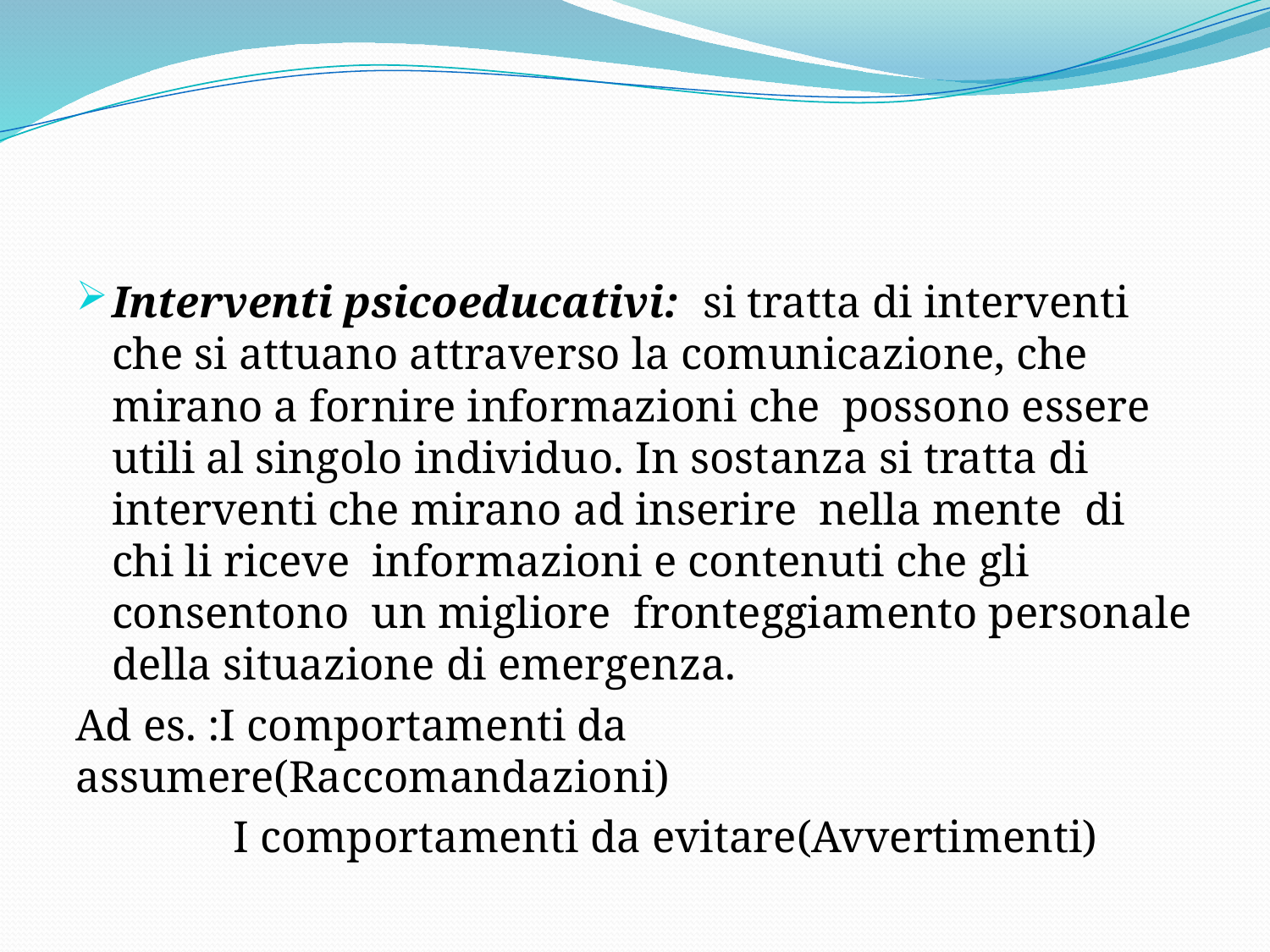

#
Interventi psicoeducativi:  si tratta di interventi che si attuano attraverso la comunicazione, che mirano a fornire informazioni che  possono essere utili al singolo individuo. In sostanza si tratta di interventi che mirano ad inserire  nella mente  di chi li riceve  informazioni e contenuti che gli consentono  un migliore  fronteggiamento personale della situazione di emergenza.
Ad es. :I comportamenti da assumere(Raccomandazioni)
              I comportamenti da evitare(Avvertimenti)